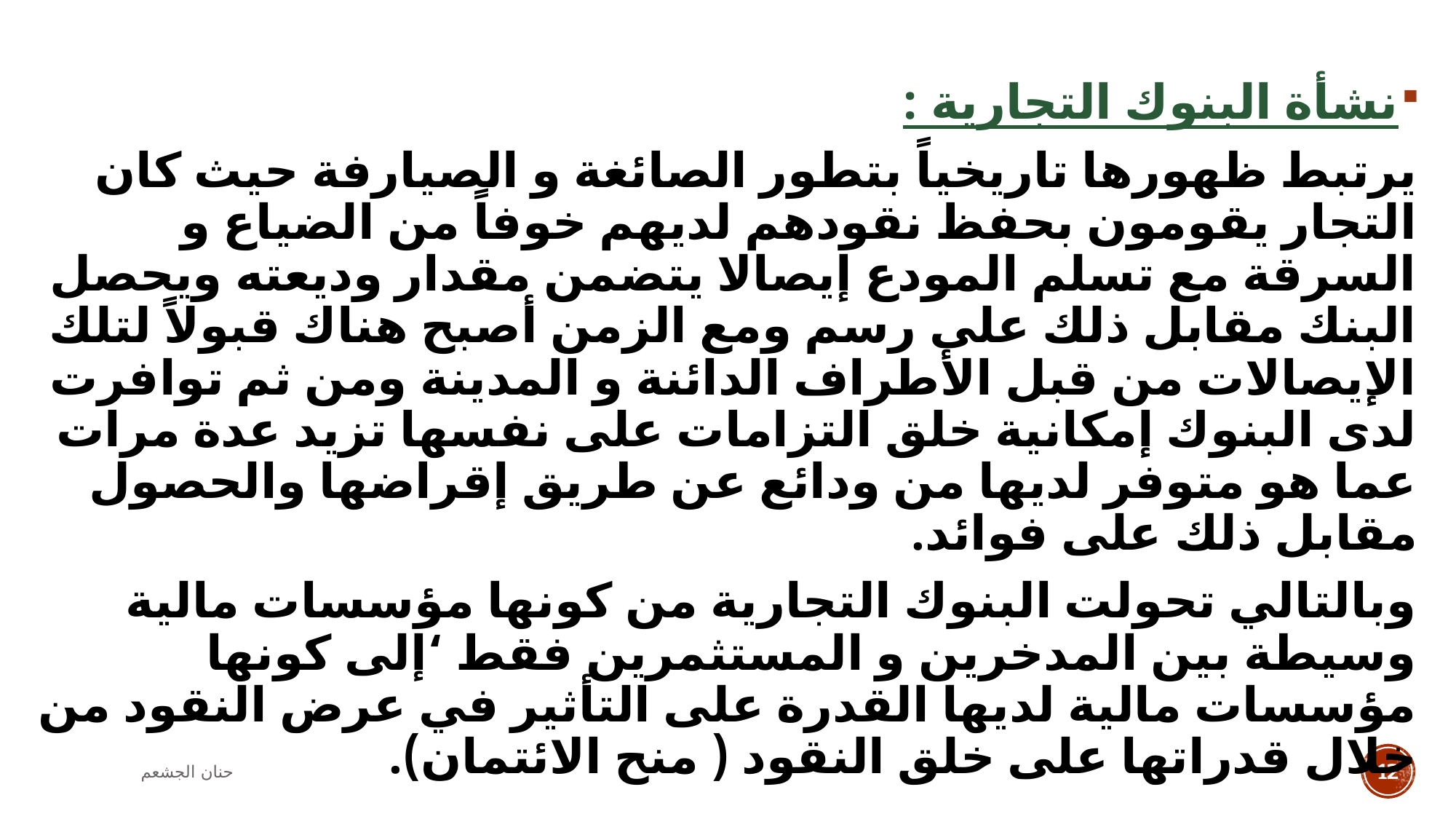

نشأة البنوك التجارية :
يرتبط ظهورها تاريخياً بتطور الصائغة و الصيارفة حيث كان التجار يقومون بحفظ نقودهم لديهم خوفاً من الضياع و السرقة مع تسلم المودع إيصالا يتضمن مقدار وديعته ويحصل البنك مقابل ذلك على رسم ومع الزمن أصبح هناك قبولاً لتلك الإيصالات من قبل الأطراف الدائنة و المدينة ومن ثم توافرت لدى البنوك إمكانية خلق التزامات على نفسها تزيد عدة مرات عما هو متوفر لديها من ودائع عن طريق إقراضها والحصول مقابل ذلك على فوائد.
وبالتالي تحولت البنوك التجارية من كونها مؤسسات مالية وسيطة بين المدخرين و المستثمرين فقط ‘إلى كونها مؤسسات مالية لديها القدرة على التأثير في عرض النقود من خلال قدراتها على خلق النقود ( منح الائتمان).

حنان الجشعم
12